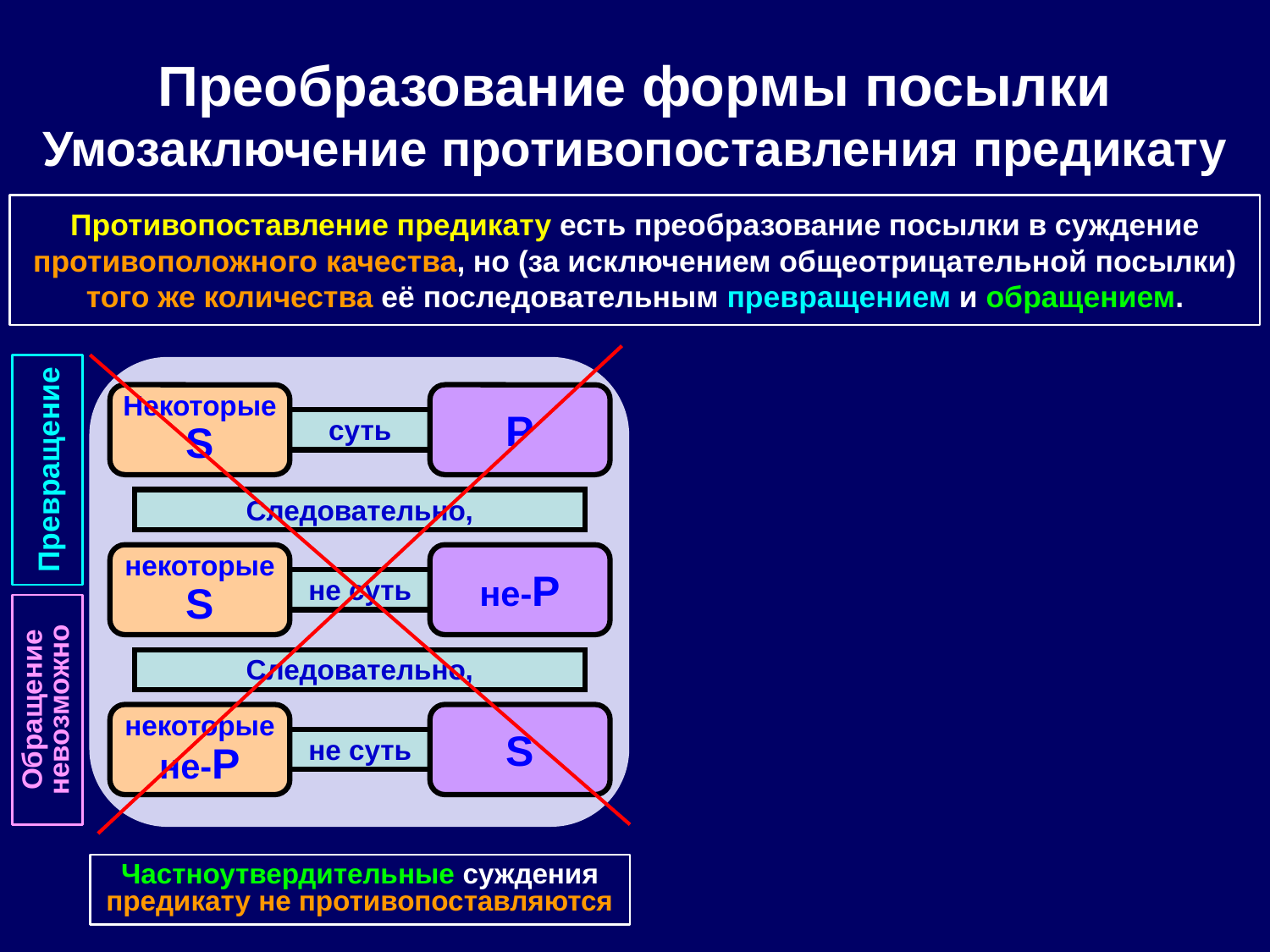

Преобразование формы посылки
Умозаключение противопоставления предикату
Противопоставление предикату есть преобразование посылки в суждение противоположного качества, но (за исключением общеотрицательной посылки) того же количества её последовательным превращением и обращением.

Некоторые
S
P
суть
Превращение
Следовательно,
некоторые
S
не-P
не суть
Следовательно,
Обращение невозможно
некоторые
не-P
S
не суть
Частноутвердительные суждения предикату не противопоставляются